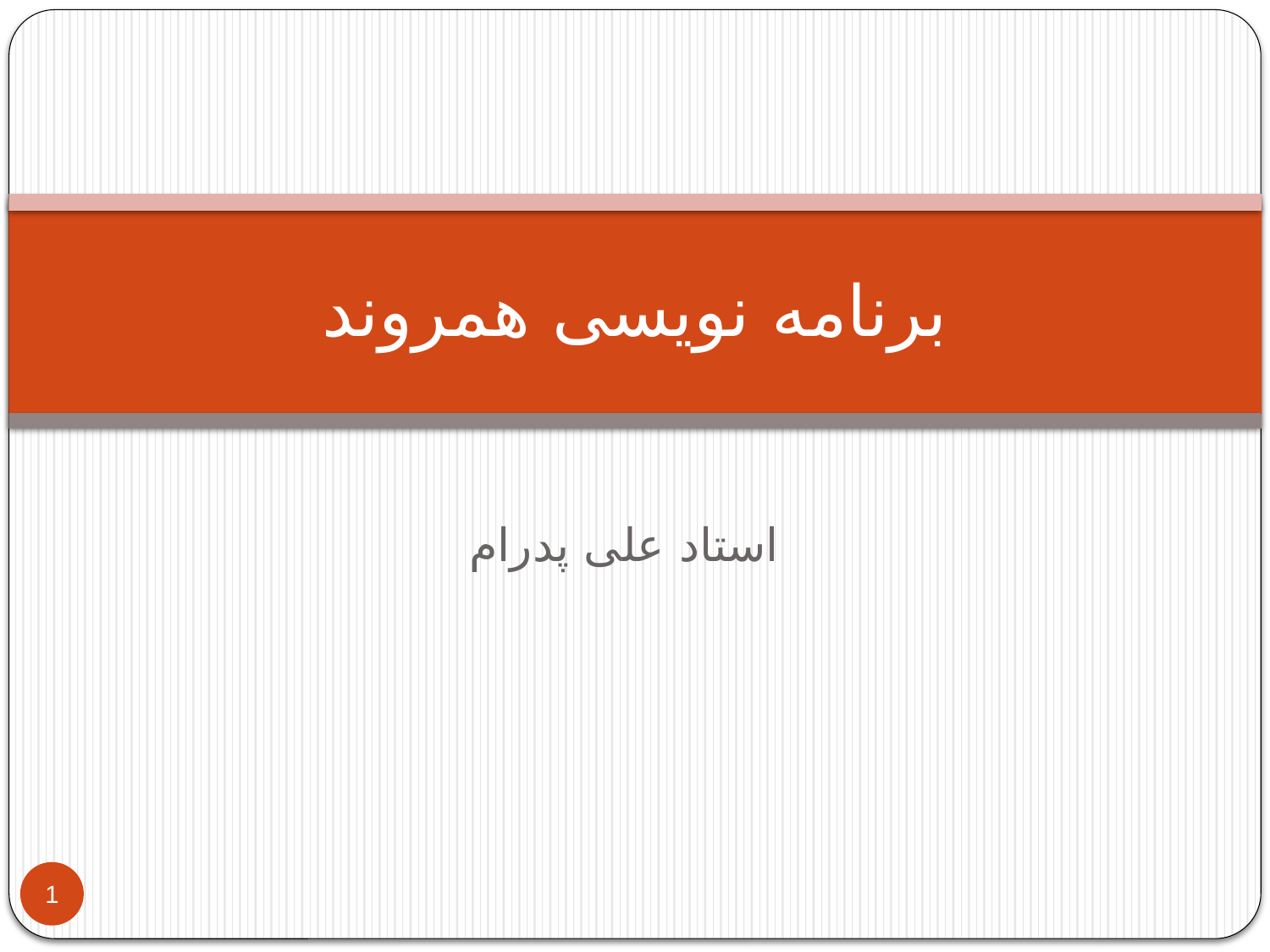

# برنامه نویسی همروند

استاد علی پدرام

1